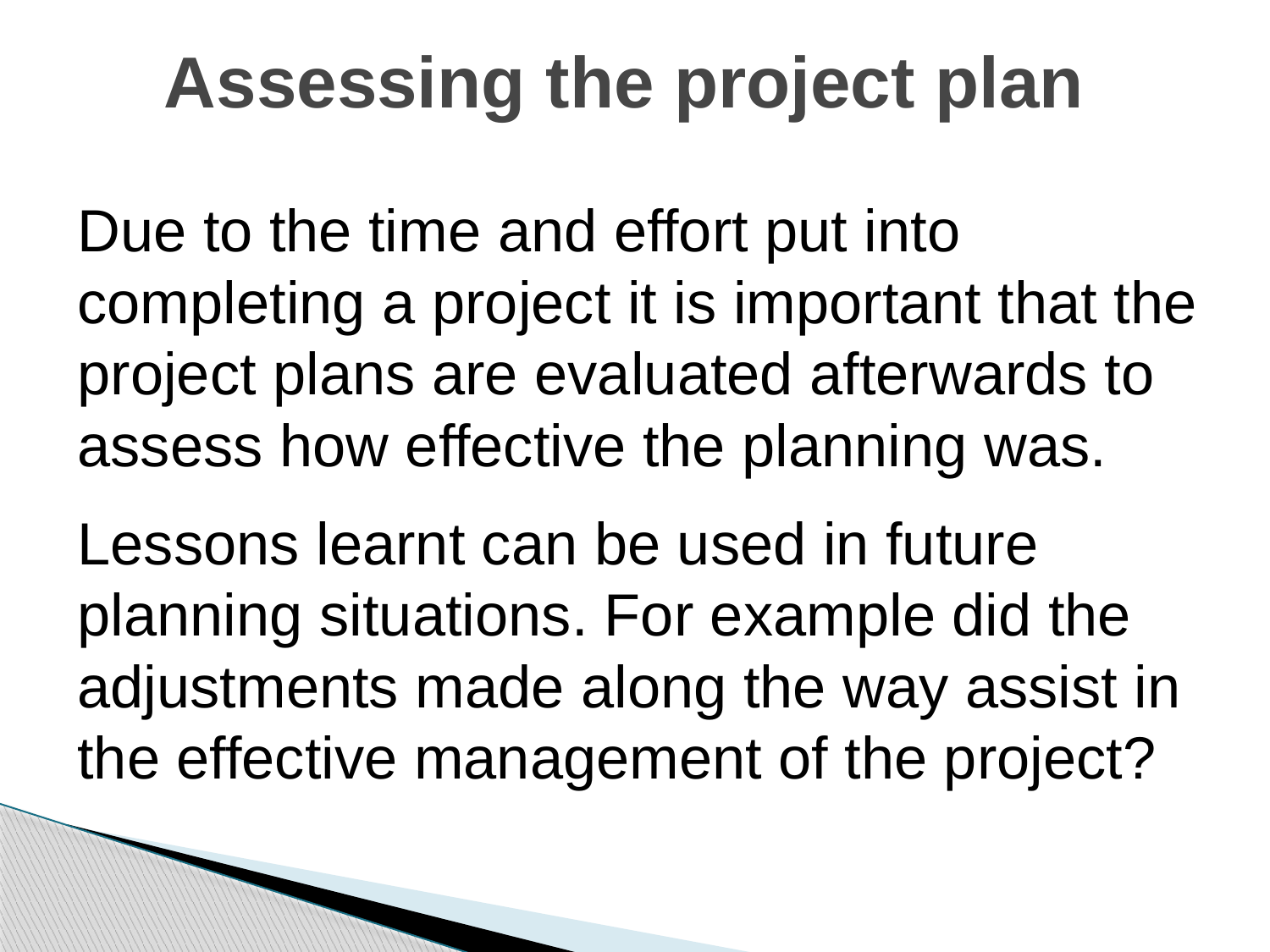

# Assessing the project plan
Due to the time and effort put into completing a project it is important that the project plans are evaluated afterwards to assess how effective the planning was.
Lessons learnt can be used in future planning situations. For example did the adjustments made along the way assist in the effective management of the project?